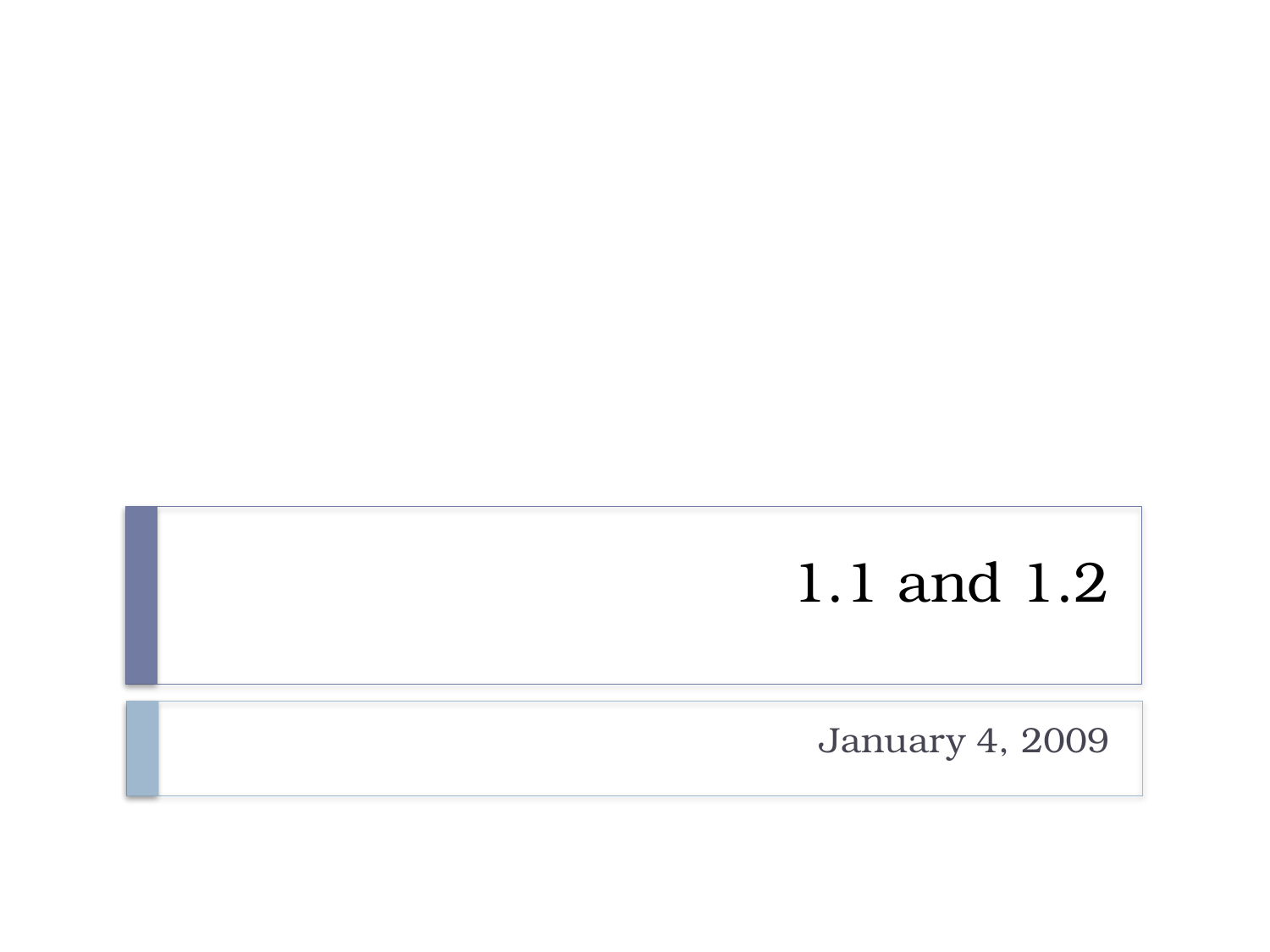

# 1.1 and 1.2
January 4, 2009